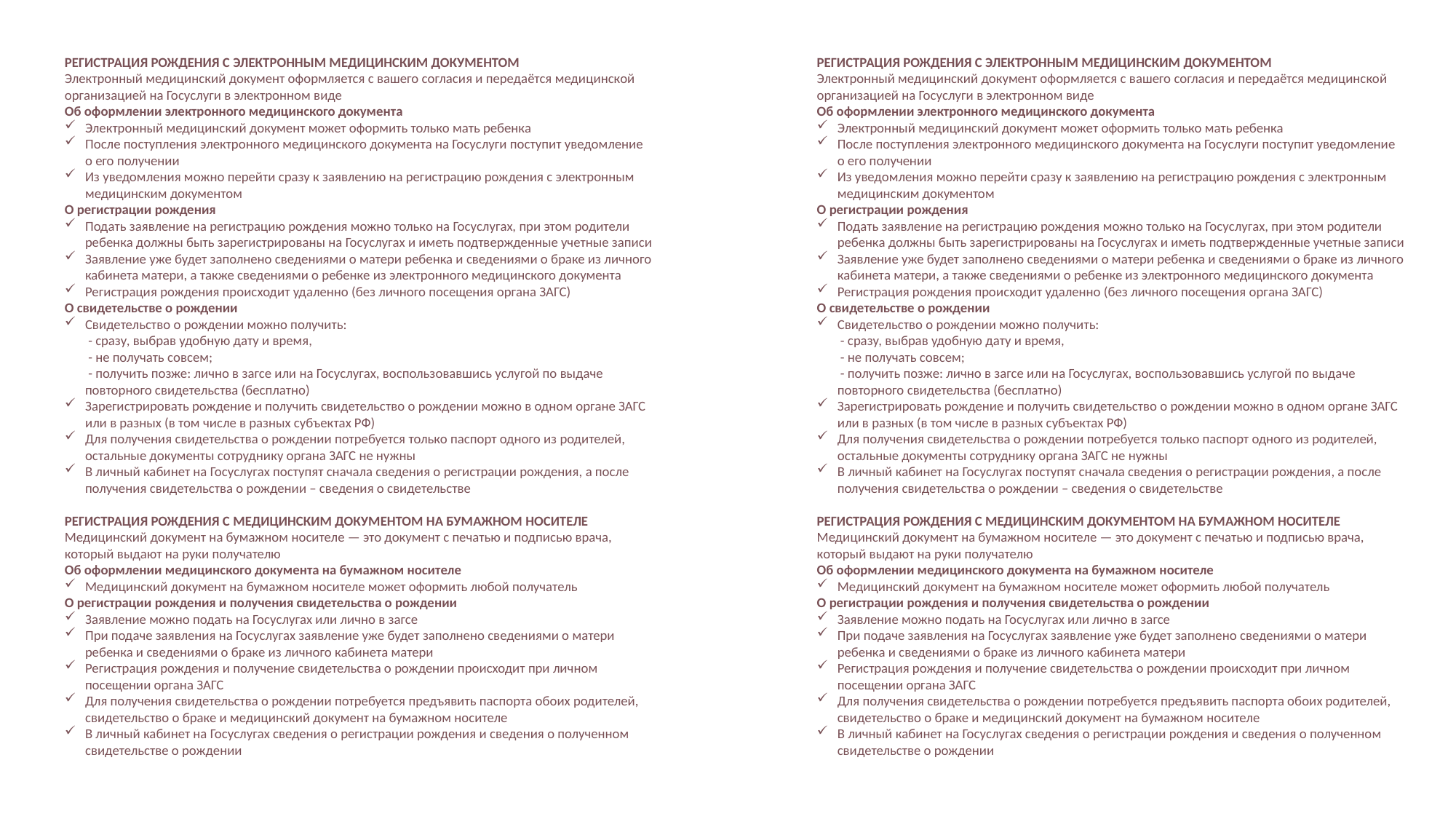

РЕГИСТРАЦИЯ РОЖДЕНИЯ С ЭЛЕКТРОННЫМ МЕДИЦИНСКИМ ДОКУМЕНТОМ
Электронный медицинский документ оформляется с вашего согласия и передаётся медицинской
организацией на Госуслуги в электронном виде
Об оформлении электронного медицинского документа
Электронный медицинский документ может оформить только мать ребенка
После поступления электронного медицинского документа на Госуслуги поступит уведомление
о его получении
Из уведомления можно перейти сразу к заявлению на регистрацию рождения с электронным
медицинским документом
О регистрации рождения
Подать заявление на регистрацию рождения можно только на Госуслугах, при этом родители
ребенка должны быть зарегистрированы на Госуслугах и иметь подтвержденные учетные записи
Заявление уже будет заполнено сведениями о матери ребенка и сведениями о браке из личного
кабинета матери, а также сведениями о ребенке из электронного медицинского документа
Регистрация рождения происходит удаленно (без личного посещения органа ЗАГС)
О свидетельстве о рождении
Свидетельство о рождении можно получить:
 - сразу, выбрав удобную дату и время,
 - не получать совсем;
 - получить позже: лично в загсе или на Госуслугах, воспользовавшись услугой по выдаче
повторного свидетельства (бесплатно)
Зарегистрировать рождение и получить свидетельство о рождении можно в одном органе ЗАГС
или в разных (в том числе в разных субъектах РФ)
Для получения свидетельства о рождении потребуется только паспорт одного из родителей,
остальные документы сотруднику органа ЗАГС не нужны
В личный кабинет на Госуслугах поступят сначала сведения о регистрации рождения, а после
получения свидетельства о рождении – сведения о свидетельстве
РЕГИСТРАЦИЯ РОЖДЕНИЯ С МЕДИЦИНСКИМ ДОКУМЕНТОМ НА БУМАЖНОМ НОСИТЕЛЕ
Медицинский документ на бумажном носителе — это документ с печатью и подписью врача,
который выдают на руки получателю
Об оформлении медицинского документа на бумажном носителе
Медицинский документ на бумажном носителе может оформить любой получатель
О регистрации рождения и получения свидетельства о рождении
Заявление можно подать на Госуслугах или лично в загсе
При подаче заявления на Госуслугах заявление уже будет заполнено сведениями о матери
ребенка и сведениями о браке из личного кабинета матери
Регистрация рождения и получение свидетельства о рождении происходит при личном
посещении органа ЗАГС
Для получения свидетельства о рождении потребуется предъявить паспорта обоих родителей,
свидетельство о браке и медицинский документ на бумажном носителе
В личный кабинет на Госуслугах сведения о регистрации рождения и сведения о полученном
свидетельстве о рождении
РЕГИСТРАЦИЯ РОЖДЕНИЯ С ЭЛЕКТРОННЫМ МЕДИЦИНСКИМ ДОКУМЕНТОМ
Электронный медицинский документ оформляется с вашего согласия и передаётся медицинской
организацией на Госуслуги в электронном виде
Об оформлении электронного медицинского документа
Электронный медицинский документ может оформить только мать ребенка
После поступления электронного медицинского документа на Госуслуги поступит уведомление
о его получении
Из уведомления можно перейти сразу к заявлению на регистрацию рождения с электронным
медицинским документом
О регистрации рождения
Подать заявление на регистрацию рождения можно только на Госуслугах, при этом родители
ребенка должны быть зарегистрированы на Госуслугах и иметь подтвержденные учетные записи
Заявление уже будет заполнено сведениями о матери ребенка и сведениями о браке из личного
кабинета матери, а также сведениями о ребенке из электронного медицинского документа
Регистрация рождения происходит удаленно (без личного посещения органа ЗАГС)
О свидетельстве о рождении
Свидетельство о рождении можно получить:
 - сразу, выбрав удобную дату и время,
 - не получать совсем;
 - получить позже: лично в загсе или на Госуслугах, воспользовавшись услугой по выдаче
повторного свидетельства (бесплатно)
Зарегистрировать рождение и получить свидетельство о рождении можно в одном органе ЗАГС
или в разных (в том числе в разных субъектах РФ)
Для получения свидетельства о рождении потребуется только паспорт одного из родителей,
остальные документы сотруднику органа ЗАГС не нужны
В личный кабинет на Госуслугах поступят сначала сведения о регистрации рождения, а после
получения свидетельства о рождении – сведения о свидетельстве
РЕГИСТРАЦИЯ РОЖДЕНИЯ С МЕДИЦИНСКИМ ДОКУМЕНТОМ НА БУМАЖНОМ НОСИТЕЛЕ
Медицинский документ на бумажном носителе — это документ с печатью и подписью врача,
который выдают на руки получателю
Об оформлении медицинского документа на бумажном носителе
Медицинский документ на бумажном носителе может оформить любой получатель
О регистрации рождения и получения свидетельства о рождении
Заявление можно подать на Госуслугах или лично в загсе
При подаче заявления на Госуслугах заявление уже будет заполнено сведениями о матери
ребенка и сведениями о браке из личного кабинета матери
Регистрация рождения и получение свидетельства о рождении происходит при личном
посещении органа ЗАГС
Для получения свидетельства о рождении потребуется предъявить паспорта обоих родителей,
свидетельство о браке и медицинский документ на бумажном носителе
В личный кабинет на Госуслугах сведения о регистрации рождения и сведения о полученном
свидетельстве о рождении